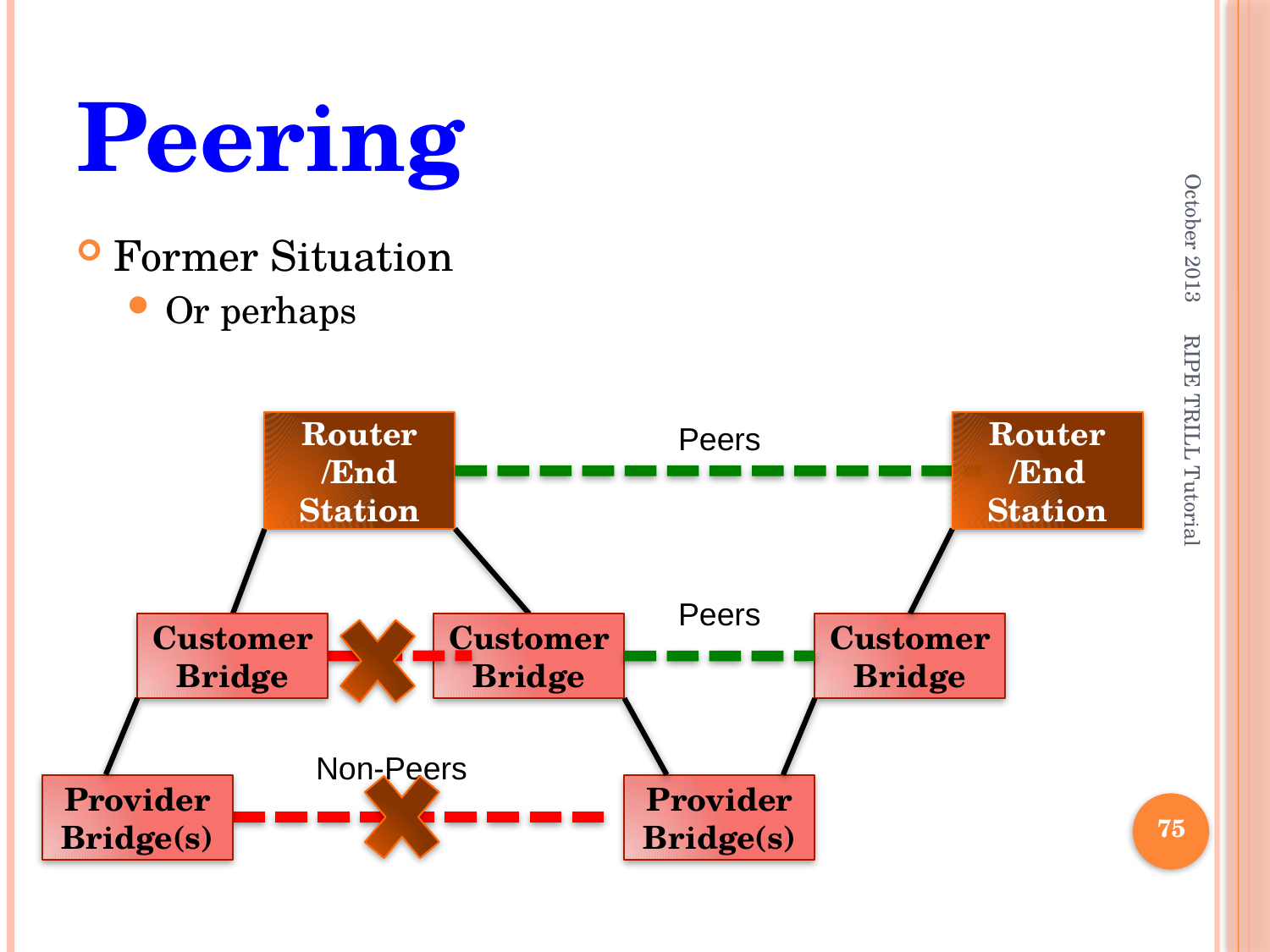

# Peering
October 2013
Former Situation
Or perhaps
Router /End Station
Router /End Station
Peers
Peers
RIPE TRILL Tutorial

Customer Bridge
Customer Bridge
Customer Bridge
Non-Peers

Provider Bridge(s)
Provider Bridge(s)
75